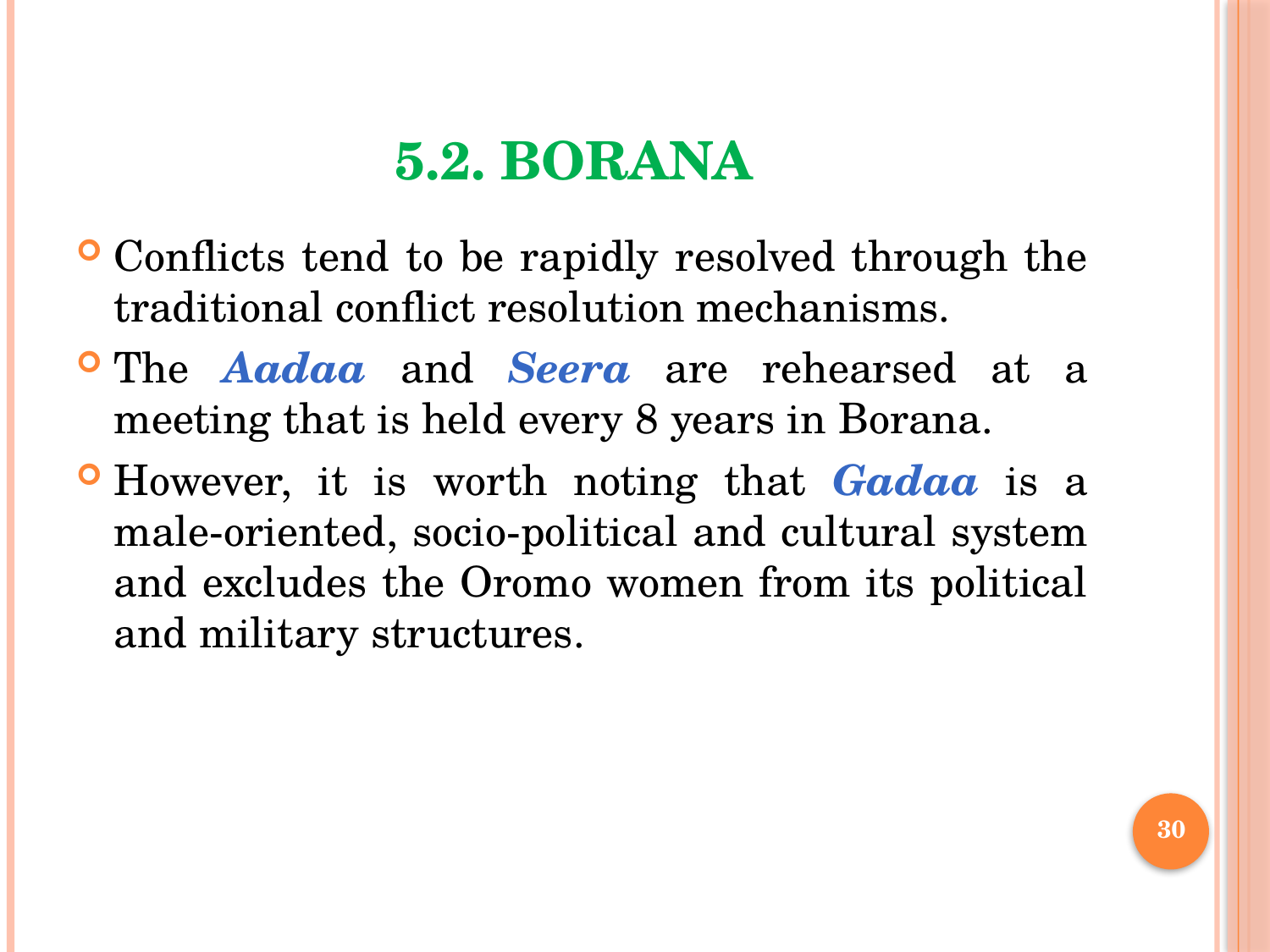

# 5.2. Borana
Conflicts tend to be rapidly resolved through the traditional conflict resolution mechanisms.
The Aadaa and Seera are rehearsed at a meeting that is held every 8 years in Borana.
However, it is worth noting that Gadaa is a male-oriented, socio-political and cultural system and excludes the Oromo women from its political and military structures.
30